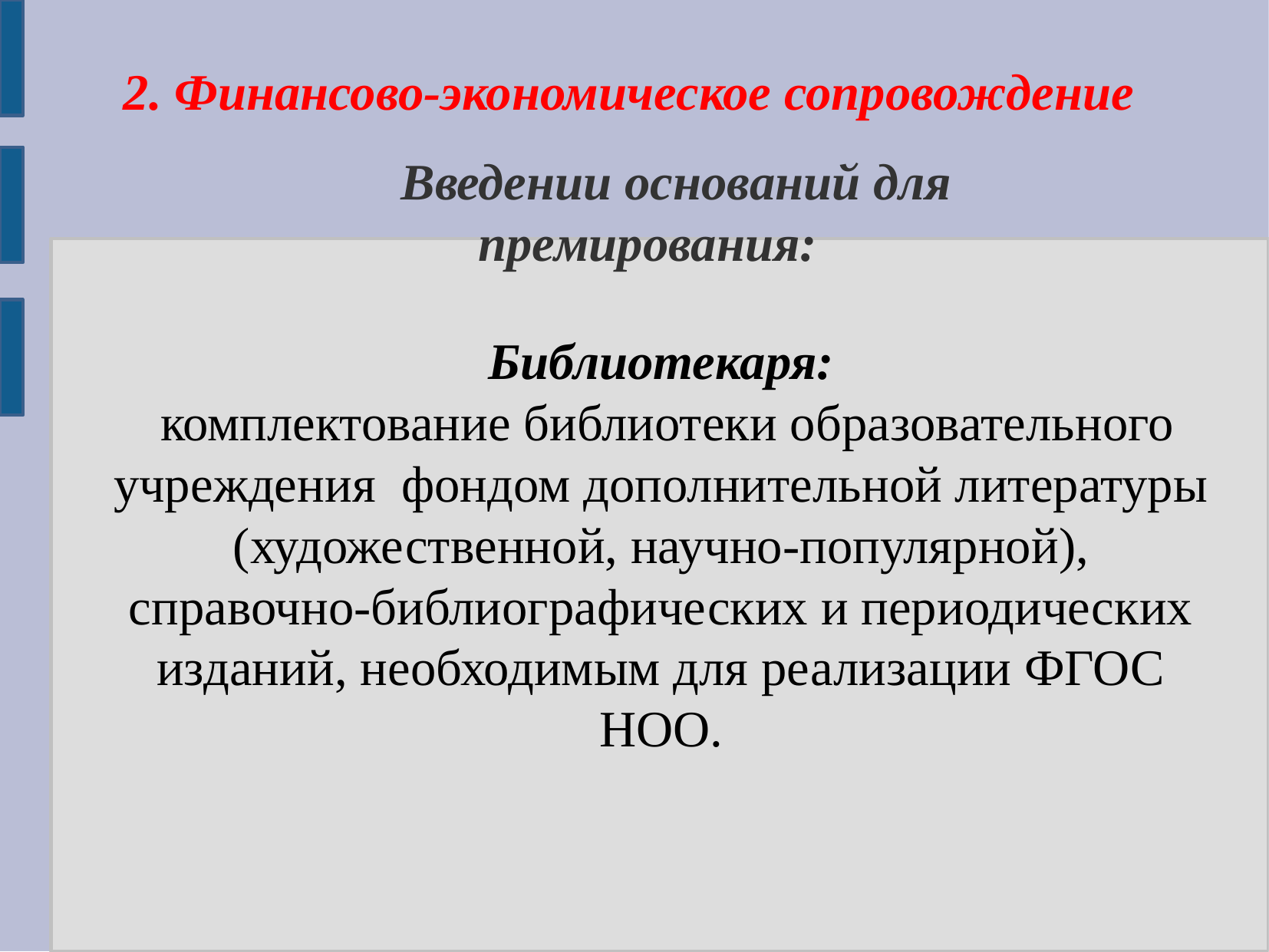

2. Финансово-экономическое сопровождение
Введении оснований для премирования:

Библиотекаря:
 комплектование библиотеки образовательного учреждения  фондом дополнительной литературы (художественной, научно-популярной), справочно-библиографических и периодических изданий, необходимым для реализации ФГОС НОО.